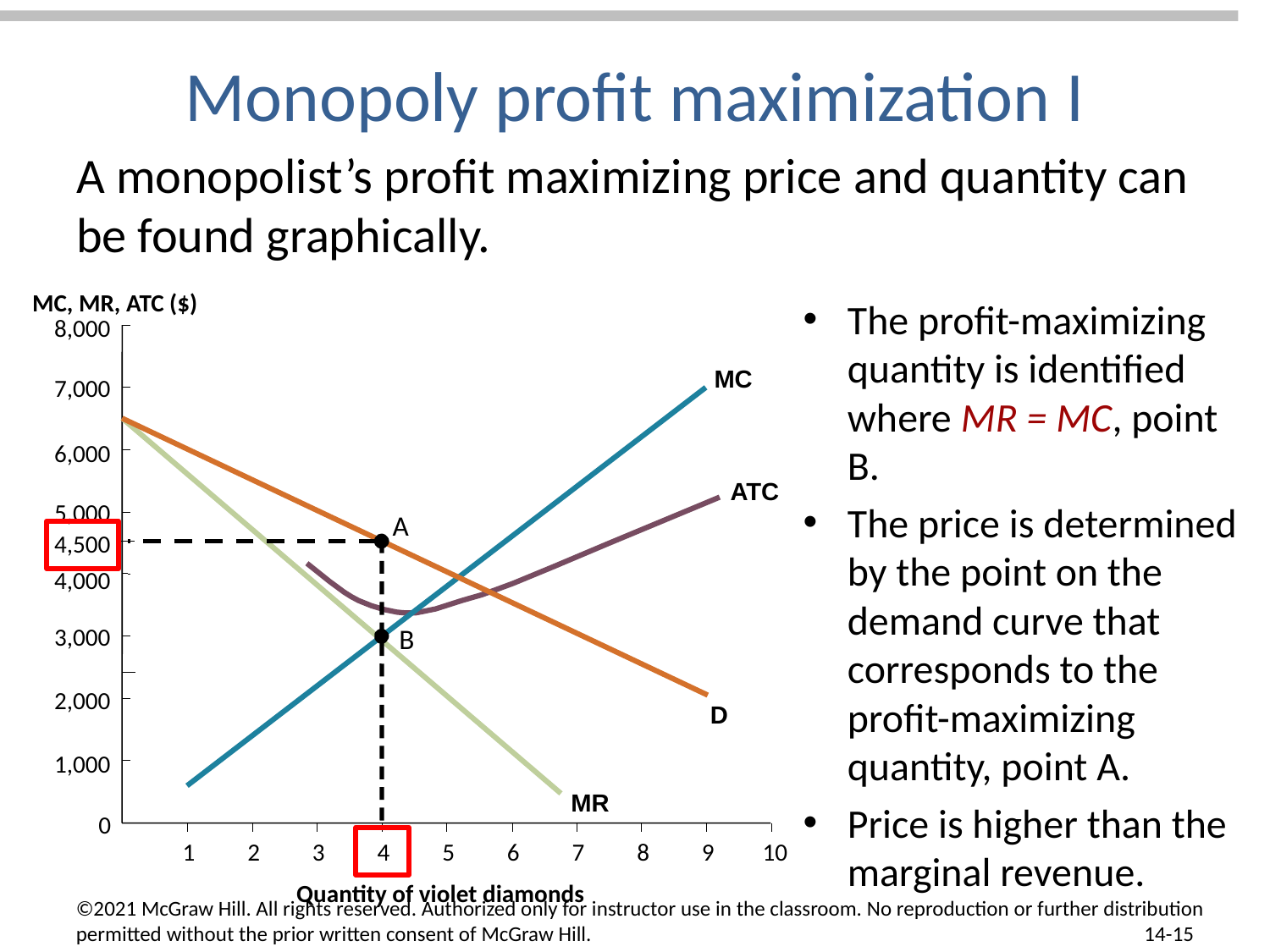

# Monopoly profit maximization I
A monopolist’s profit maximizing price and quantity can be found graphically.

MC, MR, ATC ($)
The profit-maximizing quantity is identified where MR = MC, point B.
The price is determined by the point on the demand curve that corresponds to the profit-maximizing quantity, point A.
Price is higher than the marginal revenue.
8,000

7,000

6,000

5,000

4,500

4,000

3,000

2,000

1,000

0

MC

ATC

A

B

D
MR

1
2
3
4
5
6
7
8
9
10

Quantity of violet diamonds